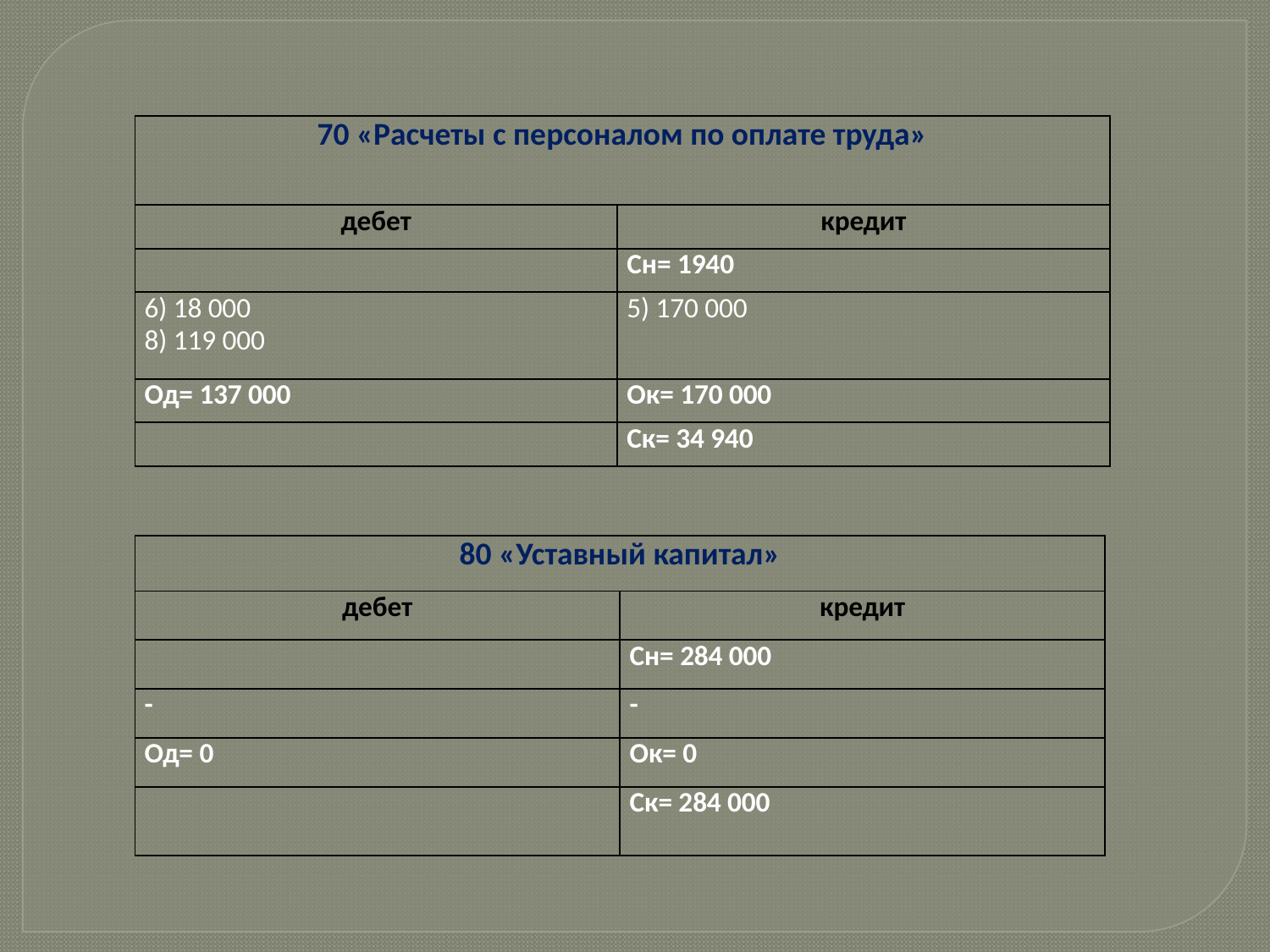

| 70 «Расчеты с персоналом по оплате труда» |  |
| --- | --- |
| дебет | кредит |
|  | Сн= 1940 |
| 6) 18 000 8) 119 000 | 5) 170 000 |
| Од= 137 000 | Ок= 170 000 |
|  | Ск= 34 940 |

| 80 «Уставный капитал» |  |
| --- | --- |
| дебет | кредит |
|  | Сн= 284 000 |
| - | - |
| Од= 0 | Ок= 0 |
|  | Ск= 284 000 |